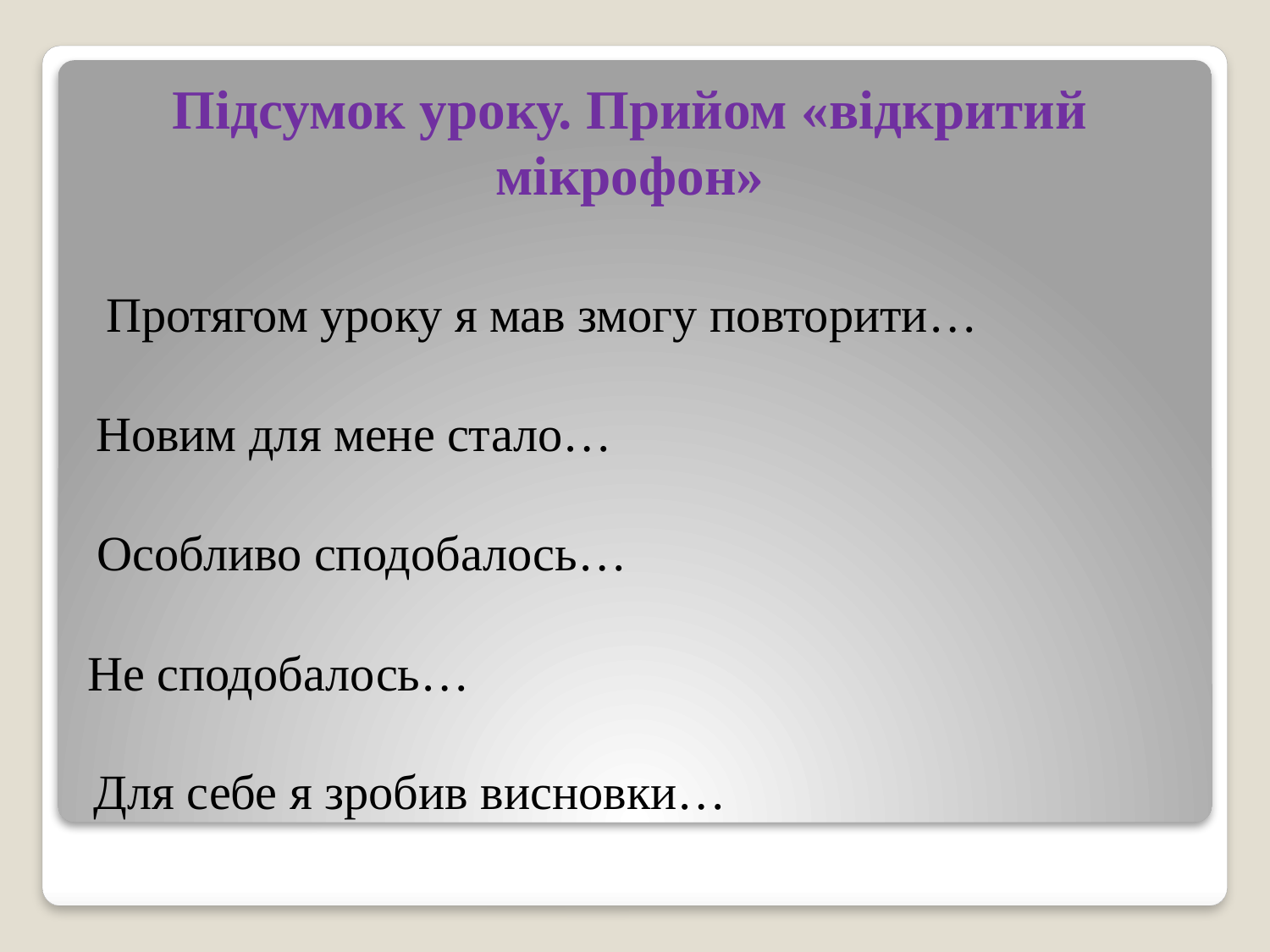

# Підсумок уроку. Прийом «відкритий мікрофон»
 Протягом уроку я мав змогу повторити…
Новим для мене стало…
Особливо сподобалось…
Не сподобалось…
Для себе я зробив висновки…